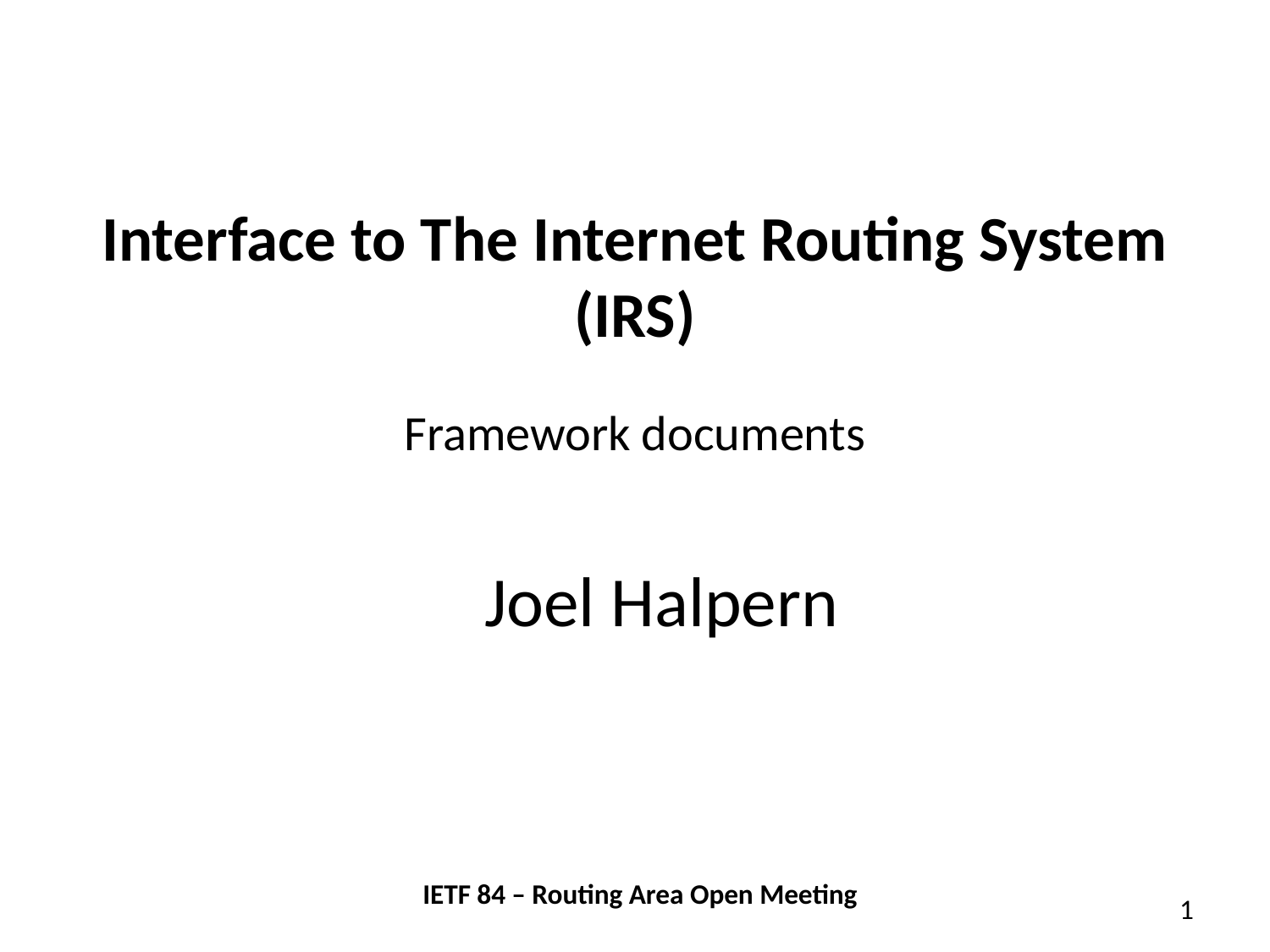

# Interface to The Internet Routing System (IRS) Framework documents
Joel Halpern
IETF 84 – Routing Area Open Meeting
1